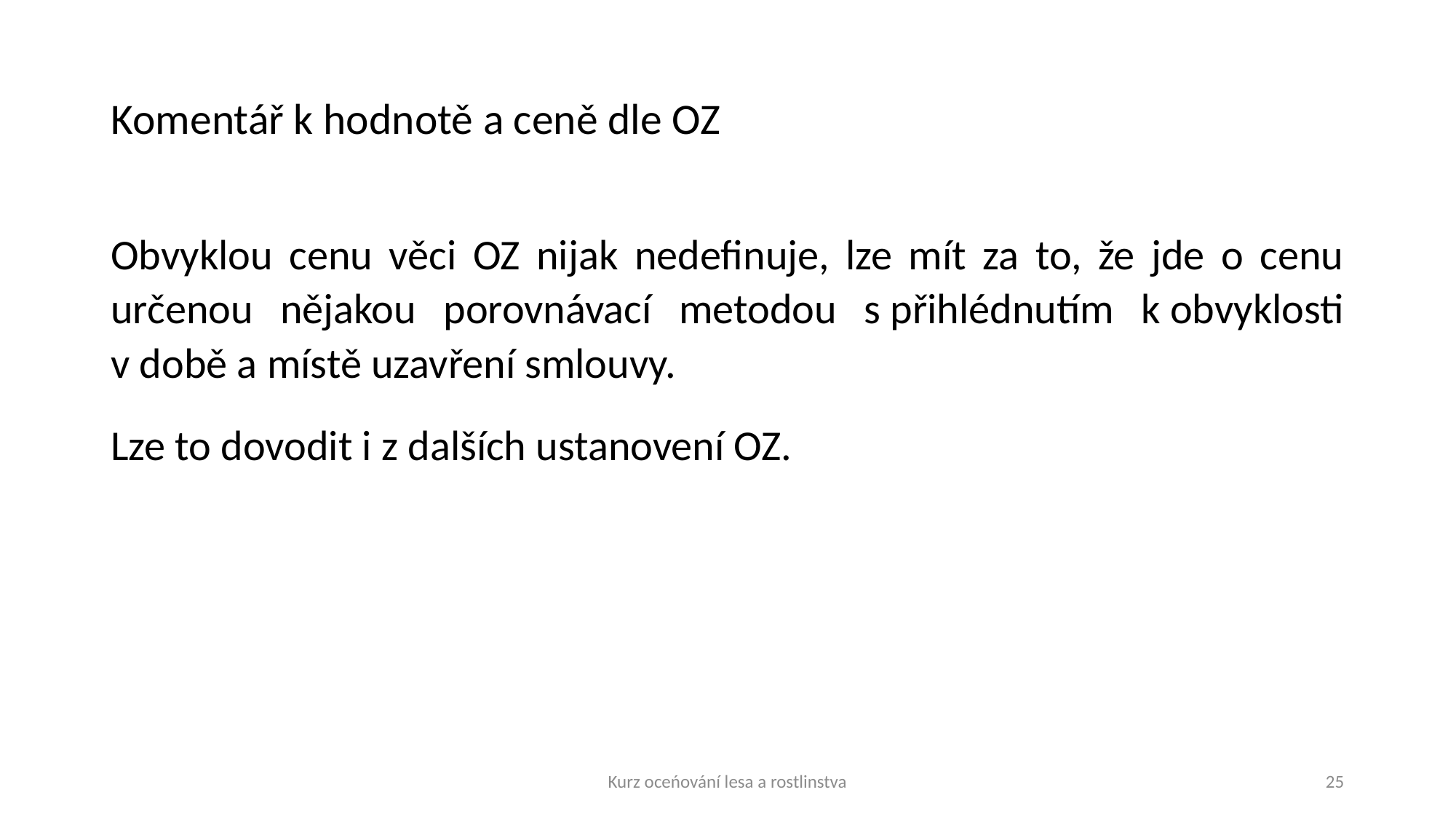

# Komentář k hodnotě a ceně dle OZ
Obvyklou cenu věci OZ nijak nedefinuje, lze mít za to, že jde o cenu určenou nějakou porovnávací metodou s přihlédnutím k obvyklosti v době a místě uzavření smlouvy.
Lze to dovodit i z dalších ustanovení OZ.

Kurz oceńování lesa a rostlinstva
25